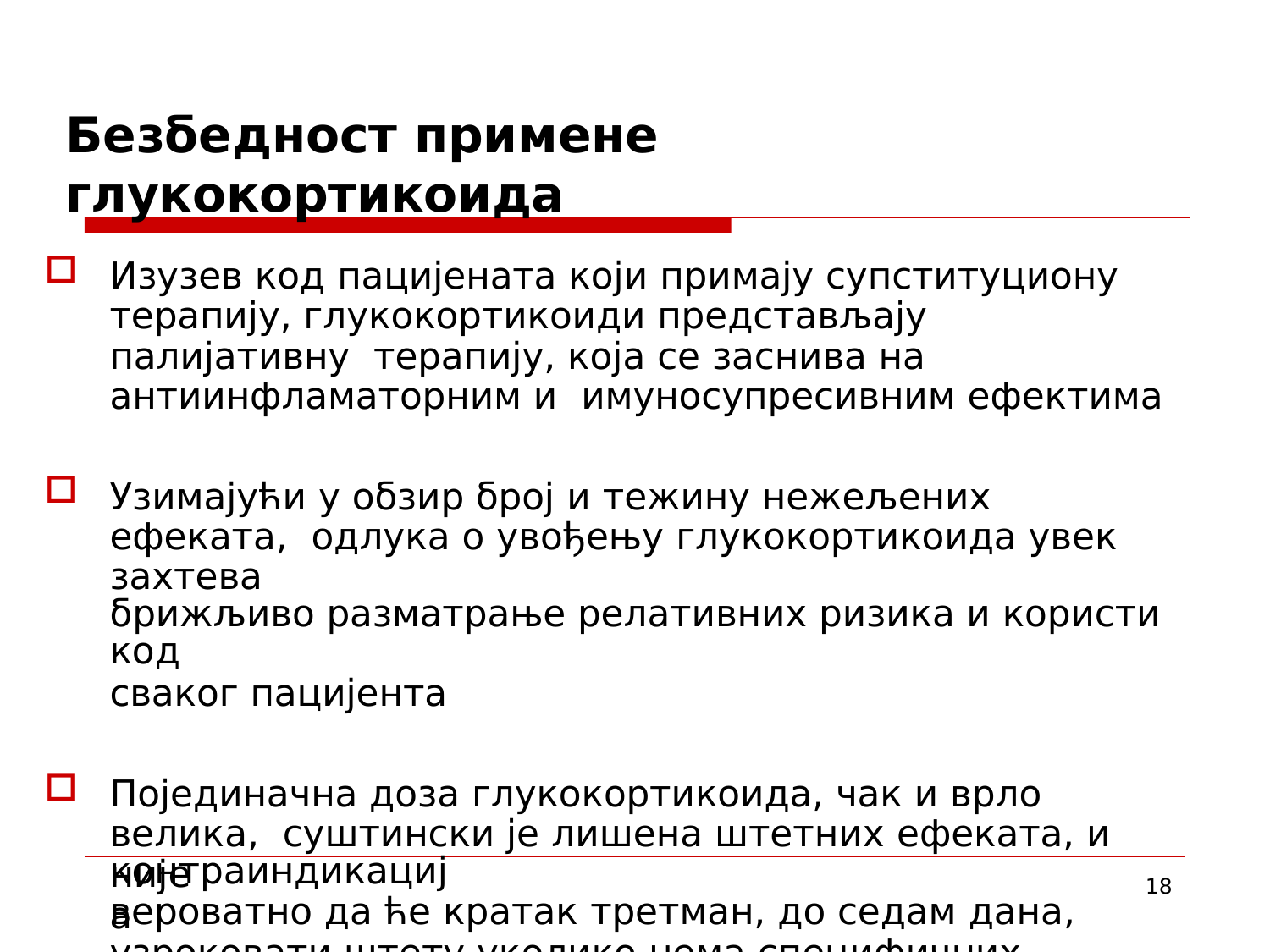

# Безбедност примене глукокортикоида
Изузев код пацијената који примају супституциону  терапију, глукокортикоиди представљају палијативну  терапију, која се заснива на антиинфламаторним и  имуносупресивним ефектима

Узимајући у обзир број и тежину нежељених ефеката,  одлука о увођењу глукокортикоида увек захтева
брижљиво разматрање релативних ризика и користи код
сваког пацијента

Појединачна доза глукокортикоида, чак и врло велика,  суштински је лишена штетних ефеката, и није
вероватно да ће кратак третман, до седам дана,
узроковати штету уколико нема специфичних
контраиндикација

18